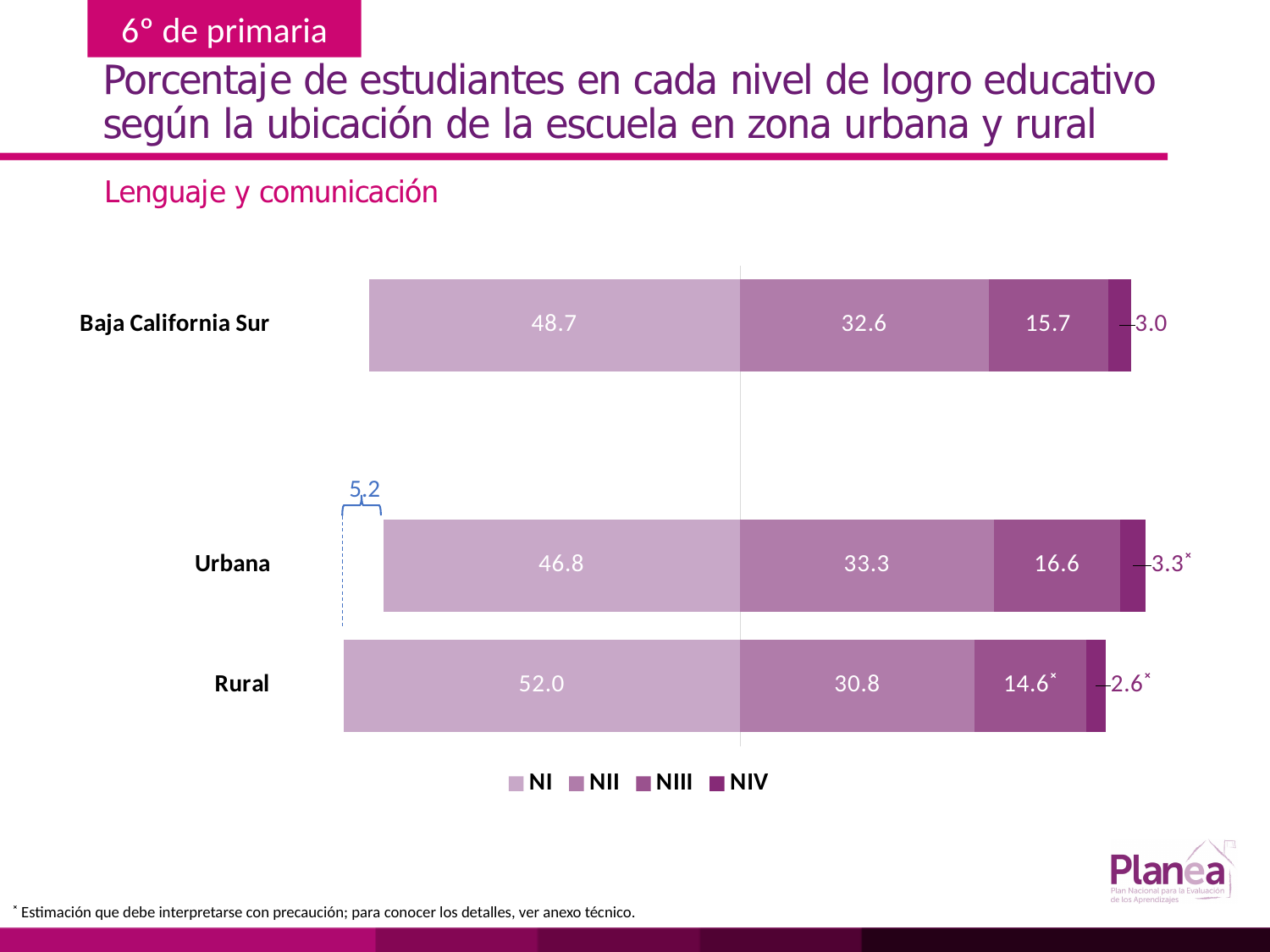

# Porcentaje de estudiantes en cada nivel de logro educativo según la ubicación de la escuela en zona urbana y rural

Lenguaje y comunicación

### Chart

| Category |  |  |  |  |
|---|---|---|---|---|
| Rural | -52.0 | 30.8 | 14.6 | 2.6 |
| Urbana | -46.8 | 33.3 | 16.6 | 3.3 |
|  | None | None | None | None |
| Baja California Sur | -48.7 | 32.6 | 15.7 | 3.0 |
5.2
˟ Estimación que debe interpretarse con precaución; para conocer los detalles, ver anexo técnico.